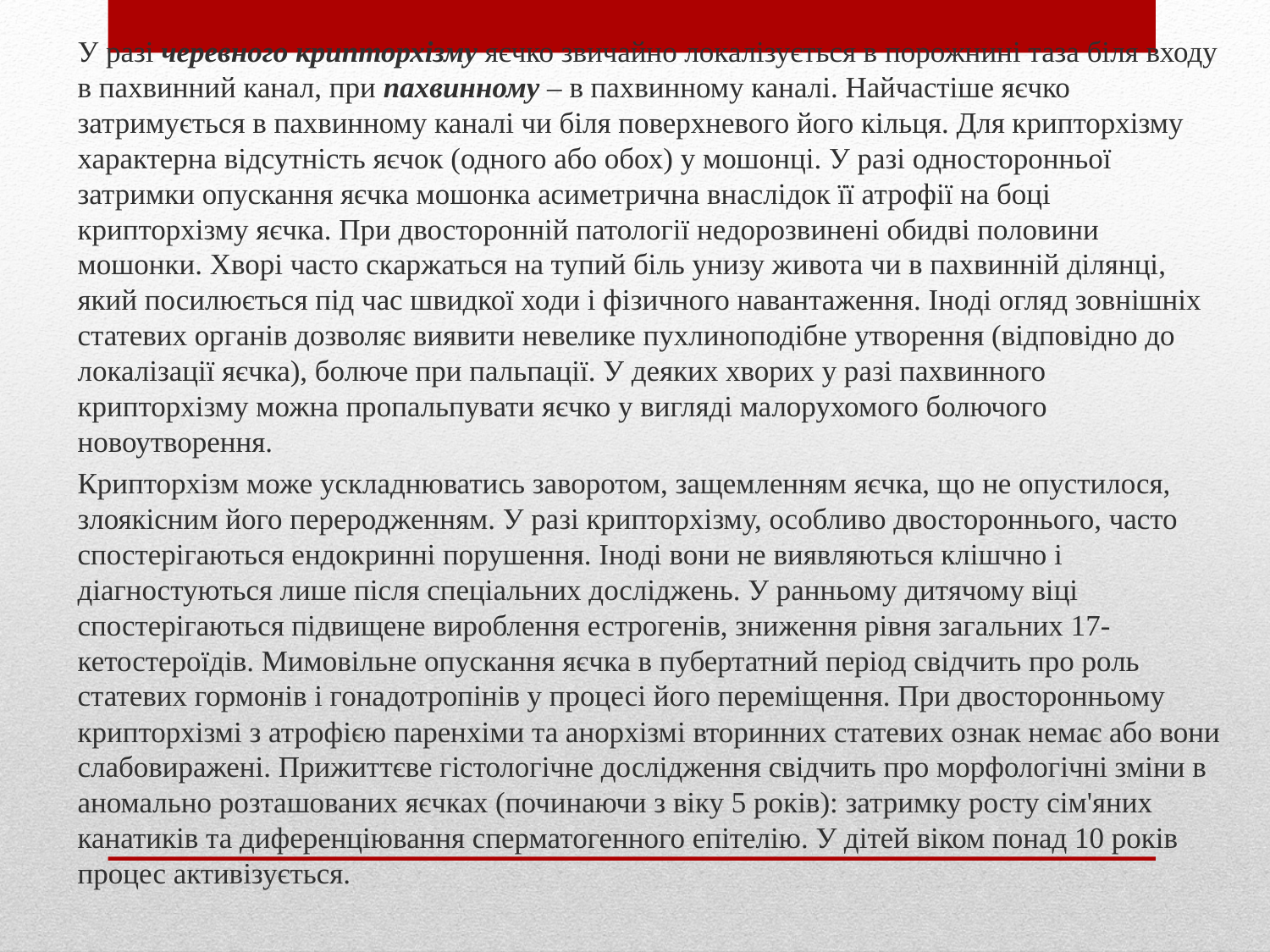

У разі черевного крипторхізму яєчко звичайно локалізується в порожнині таза біля входу в пахвинний канал, при пахвинному – в пахвинному каналі. Найчастіше яєчко затримується в пахвинному каналі чи біля поверхневого його кільця. Для крипторхізму характерна відсутність яєчок (одного або обох) у мошонці. У разі односторонньої затримки опускання яєчка мошонка асиметрична внаслідок її атрофії на боці крипторхізму яєчка. При двосто­ронній патології недорозвинені обидві половини мошонки. Хворі часто скаржаться на тупий біль унизу живота чи в пахвинній ділянці, який поси­люється під час швидкої ходи і фізичного навантаження. Іноді огляд зовнішніх статевих органів дозволяє виявити невелике пухлиноподібне утворення (від­повідно до локалізації яєчка), болюче при пальпації. У деяких хворих у разі пахвинного крипторхізму можна пропальпувати яєчко у вигляді малорухомого болючого новоутворення.
Крипторхізм може ускладнюватись заворотом, защемленням яєчка, що не опустилося, злоякісним його переродженням. У разі крипторхізму, особливо двостороннього, часто спостерігаються ендокринні порушення. Іноді вони не виявляються клішчно і діагностуються лише після спеціальних досліджень. У ранньому дитячому віці спостерігаються підвищене вироблення естрогенів, зниження рівня загальних 17-кетостероїдів. Мимовільне опускання яєчка в пубертатний період свідчить про роль статевих гормонів і гонадотропінів у процесі його переміщення. При двосторонньому крипторхізмі з атрофією паренхіми та анорхізмі вторинних статевих ознак немає або вони слабовиражені. Прижиттєве гістологічне дослідження свідчить про морфологічні зміни в аномально розташованих яєчках (починаючи з віку 5 років): затримку росту сім'яних канатиків та диференціювання сперматогенного епітелію. У дітей віком понад 10 років процес активізується.